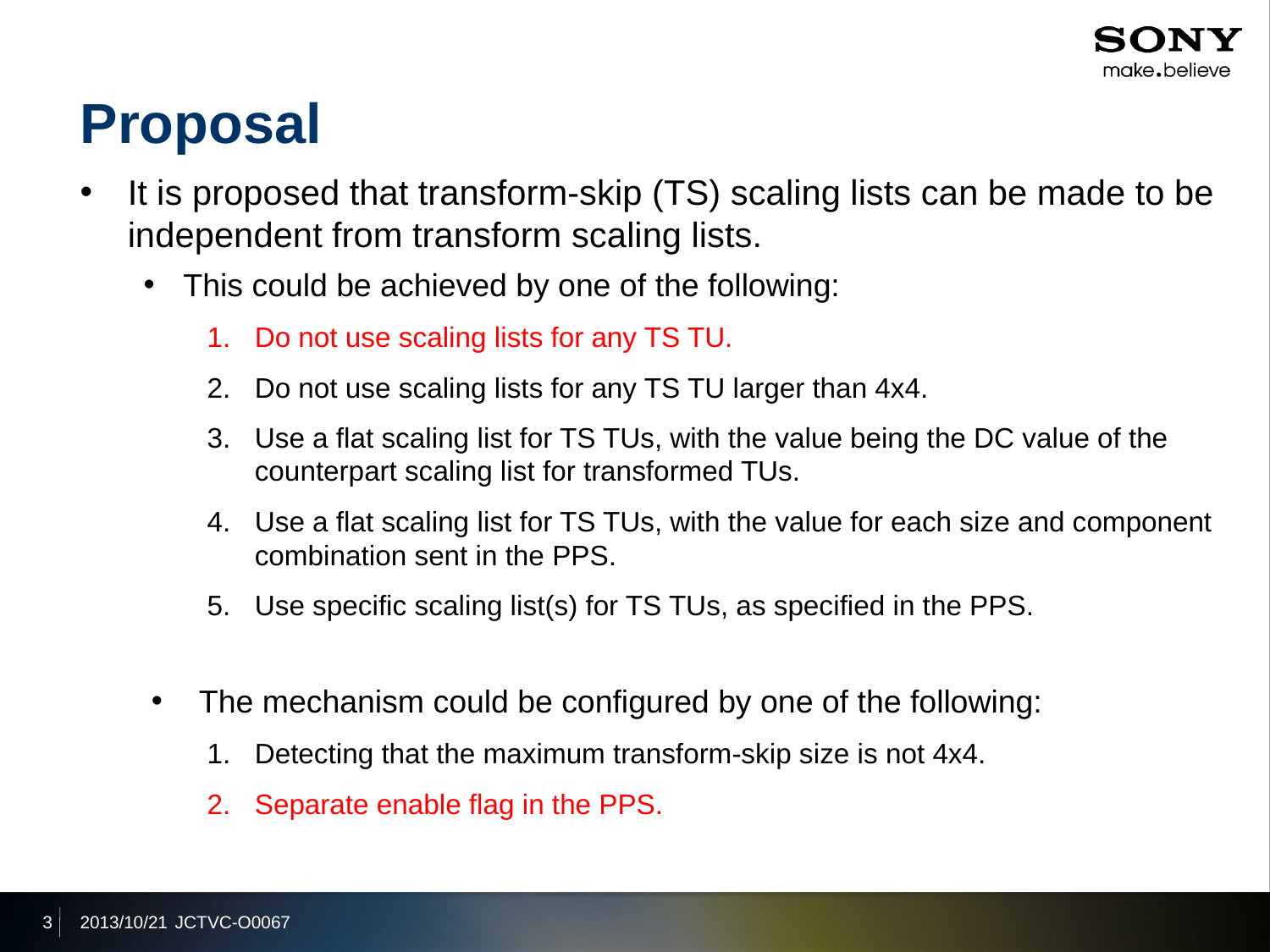

# Proposal
It is proposed that transform-skip (TS) scaling lists can be made to be independent from transform scaling lists.
This could be achieved by one of the following:
Do not use scaling lists for any TS TU.
Do not use scaling lists for any TS TU larger than 4x4.
Use a flat scaling list for TS TUs, with the value being the DC value of the counterpart scaling list for transformed TUs.
Use a flat scaling list for TS TUs, with the value for each size and component combination sent in the PPS.
Use specific scaling list(s) for TS TUs, as specified in the PPS.

The mechanism could be configured by one of the following:
Detecting that the maximum transform-skip size is not 4x4.
Separate enable flag in the PPS.
3
2013/10/21
JCTVC-O0067